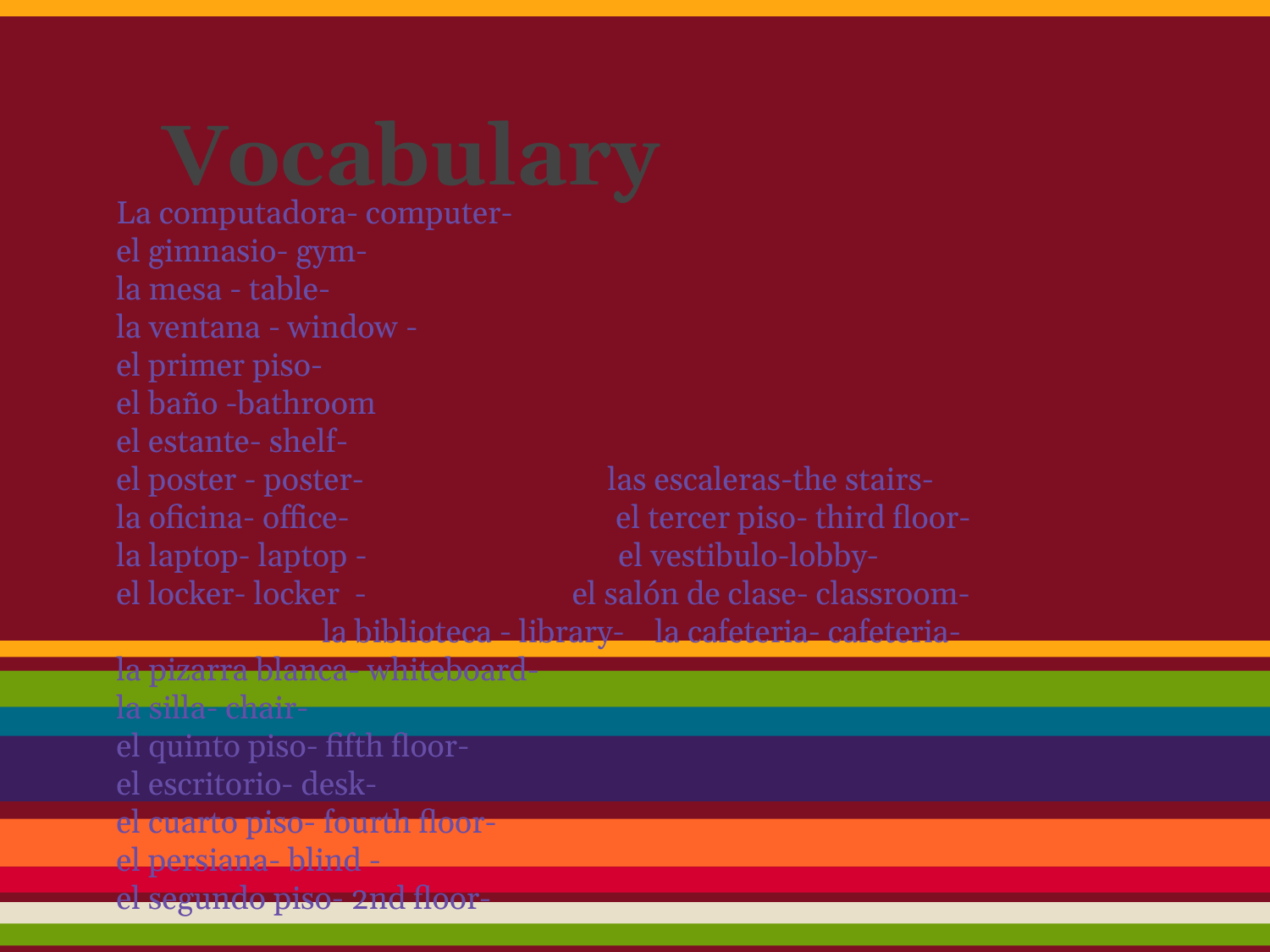

# Vocabulary
La computadora- computer-
el gimnasio- gym-
la mesa - table-
la ventana - window -
el primer piso-
el baño -bathroom
el estante- shelf-
el poster - poster-                                las escaleras-the stairs-
la oficina- office-                                   el tercer piso- third floor-
la laptop- laptop -                                 el vestibulo-lobby-
el locker- locker  -                           el salón de clase- classroom-
                           la biblioteca - library-    la cafeteria- cafeteria-
la pizarra blanca- whiteboard-
la silla- chair-
el quinto piso- fifth floor-
el escritorio- desk-
el cuarto piso- fourth floor-
el persiana- blind -
el segundo piso- 2nd floor-